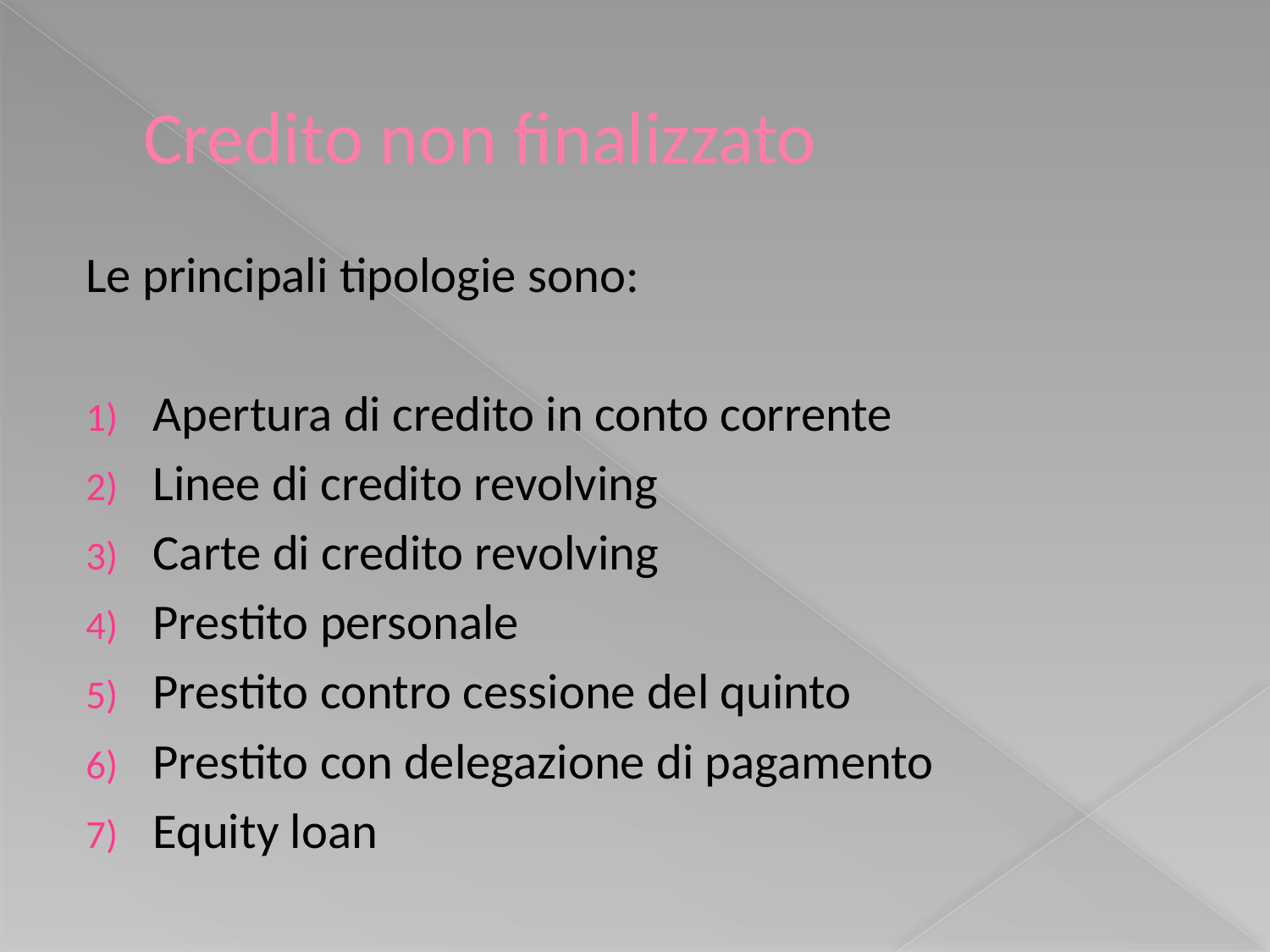

# Credito non finalizzato
	Le principali tipologie sono:

Apertura di credito in conto corrente
Linee di credito revolving
Carte di credito revolving
Prestito personale
Prestito contro cessione del quinto
Prestito con delegazione di pagamento
Equity loan